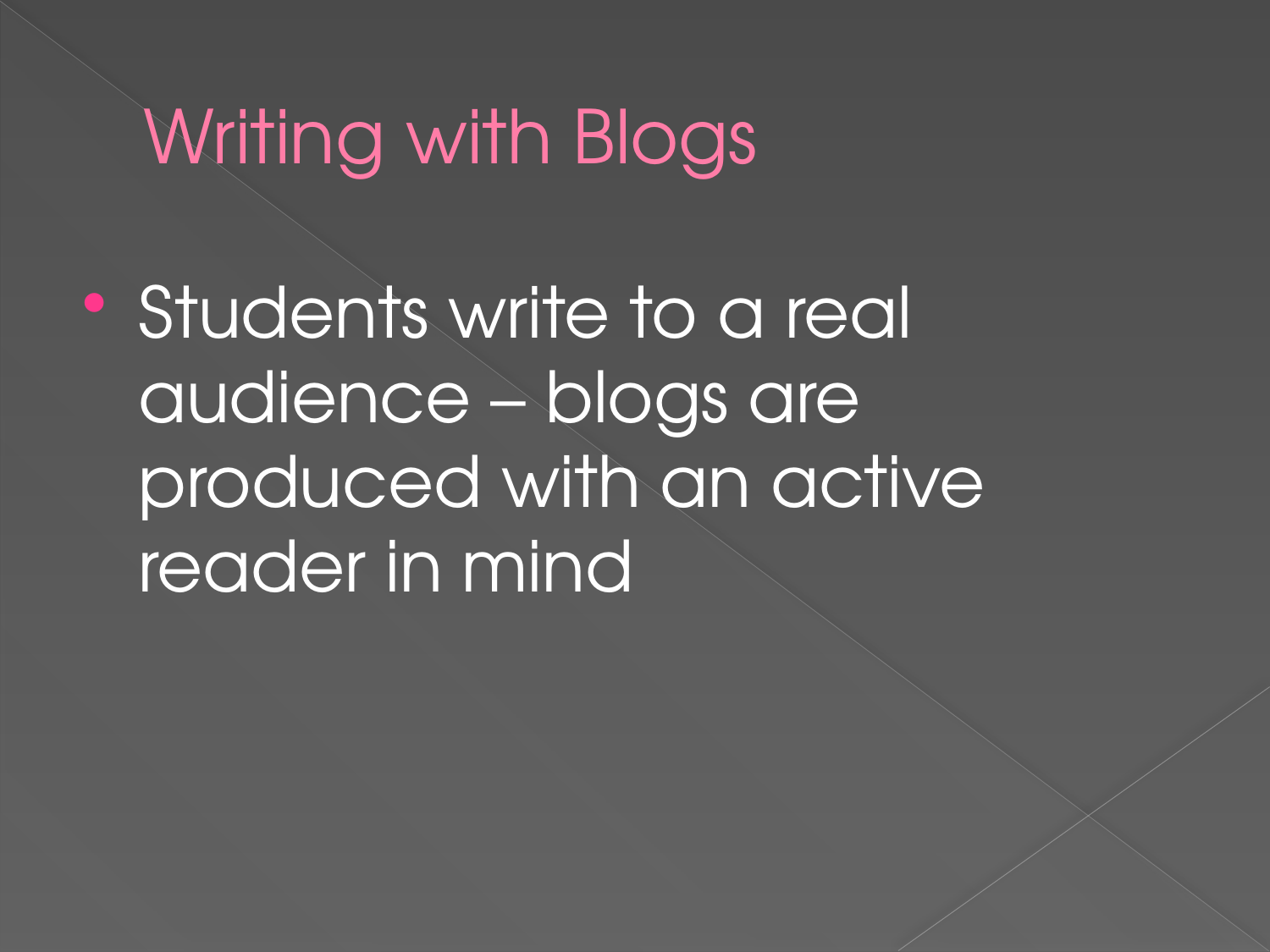

# Writing with Blogs
Students write to a real audience – blogs are produced with an active reader in mind